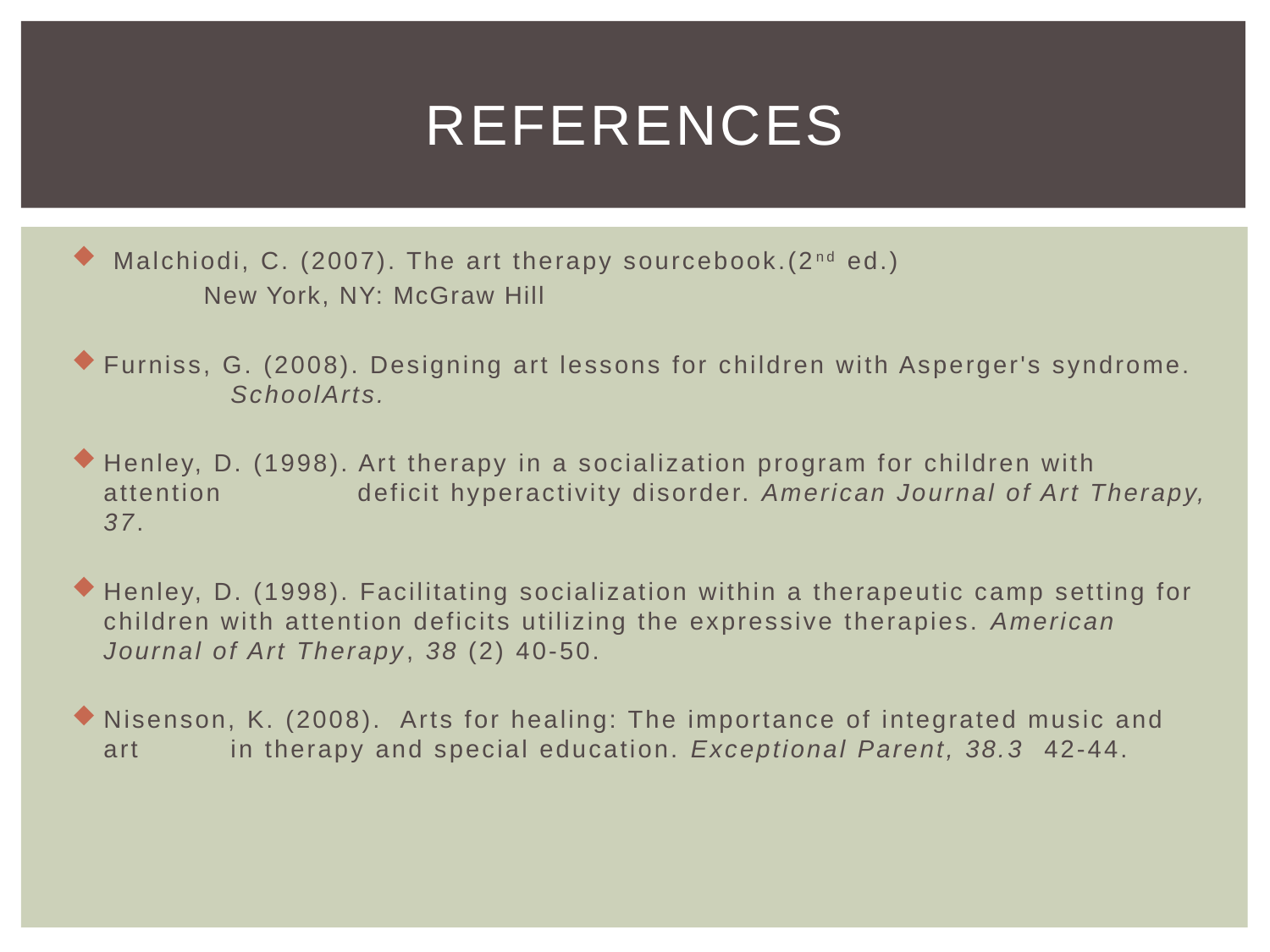

# References
 Malchiodi, C. (2007). The art therapy sourcebook.(2nd ed.)
          New York, NY: McGraw Hill

Furniss, G. (2008). Designing art lessons for children with Asperger's syndrome. 	SchoolArts.

Henley, D. (1998). Art therapy in a socialization program for children with attention 	deficit hyperactivity disorder. American Journal of Art Therapy, 37.

Henley, D. (1998). Facilitating socialization within a therapeutic camp setting for children with attention deficits utilizing the expressive therapies. American Journal of Art Therapy, 38 (2) 40-50.

Nisenson, K. (2008).  Arts for healing: The importance of integrated music and art 	in therapy and special education. Exceptional Parent, 38.3  42-44.